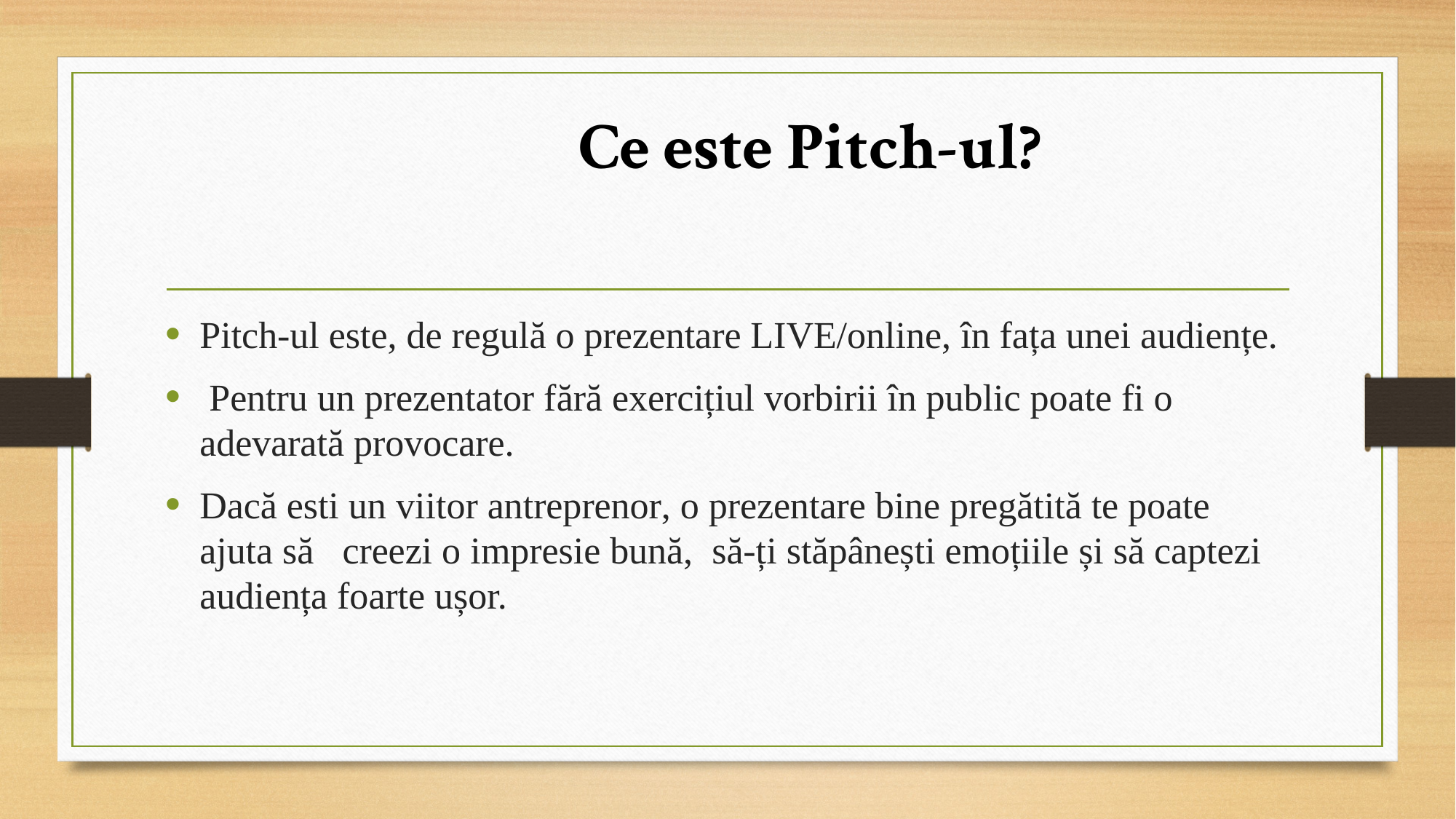

# Ce este Pitch-ul?
Pitch-ul este, de regulă o prezentare LIVE/online, în fața unei audiențe.
 Pentru un prezentator fără exercițiul vorbirii în public poate fi o adevarată provocare.
Dacă esti un viitor antreprenor, o prezentare bine pregătită te poate ajuta să   creezi o impresie bună,  să-ți stăpânești emoțiile și să captezi audiența foarte ușor.